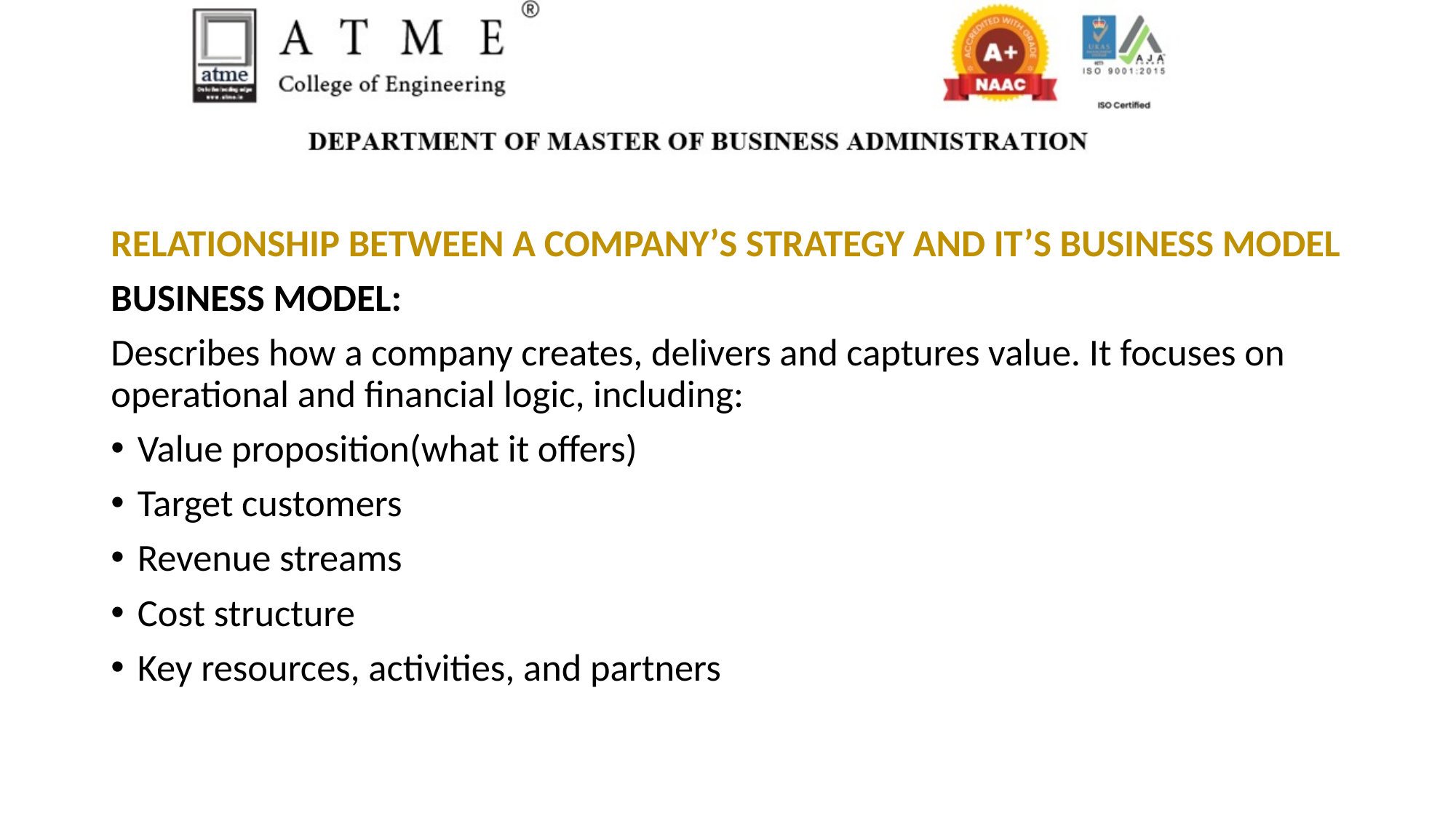

RELATIONSHIP BETWEEN A COMPANY’S STRATEGY AND IT’S BUSINESS MODEL
BUSINESS MODEL:
Describes how a company creates, delivers and captures value. It focuses on operational and financial logic, including:
Value proposition(what it offers)
Target customers
Revenue streams
Cost structure
Key resources, activities, and partners